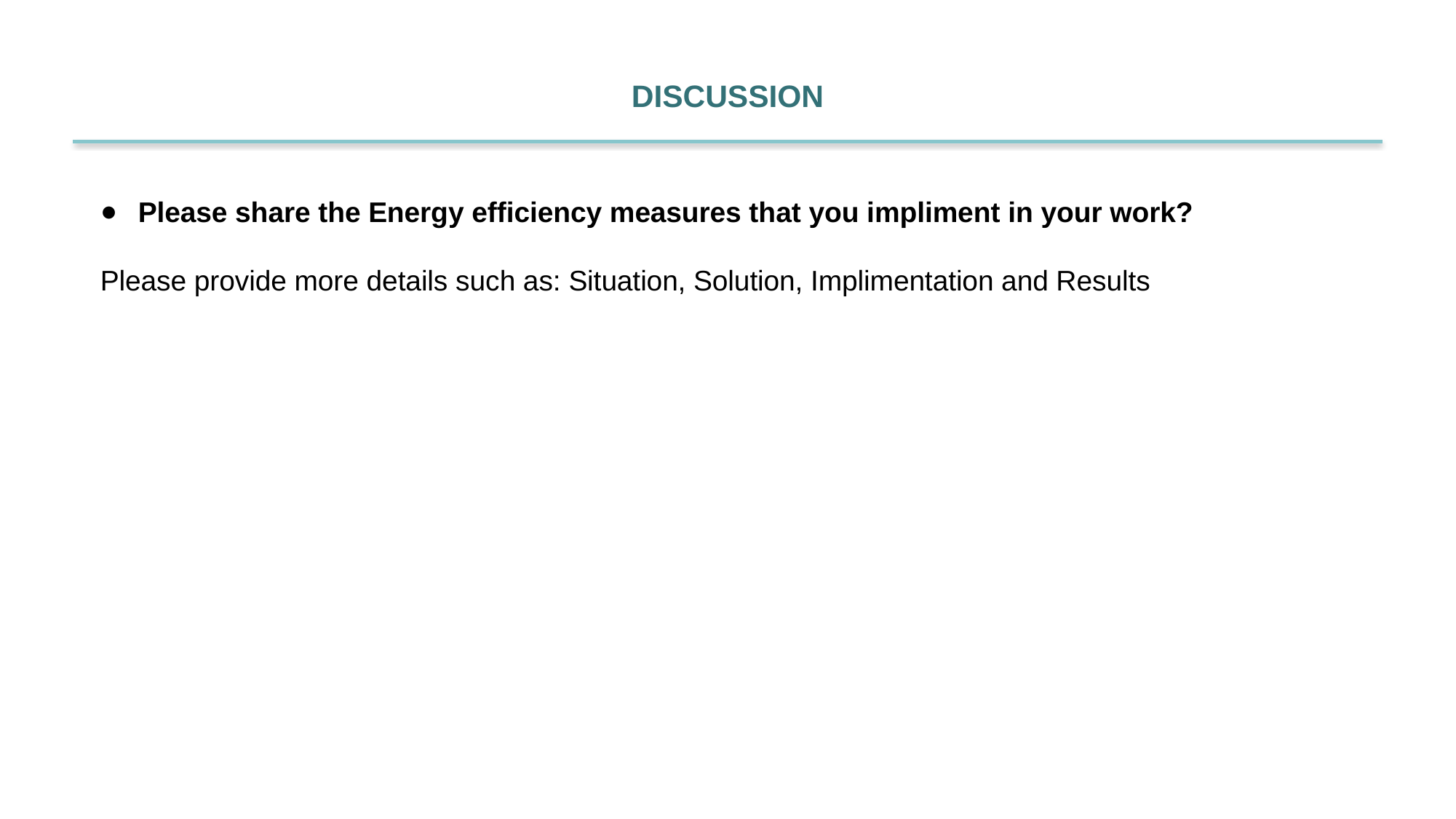

# DISCUSSION
Please share the Energy efficiency measures that you impliment in your work?

Please provide more details such as: Situation, Solution, Implimentation and Results